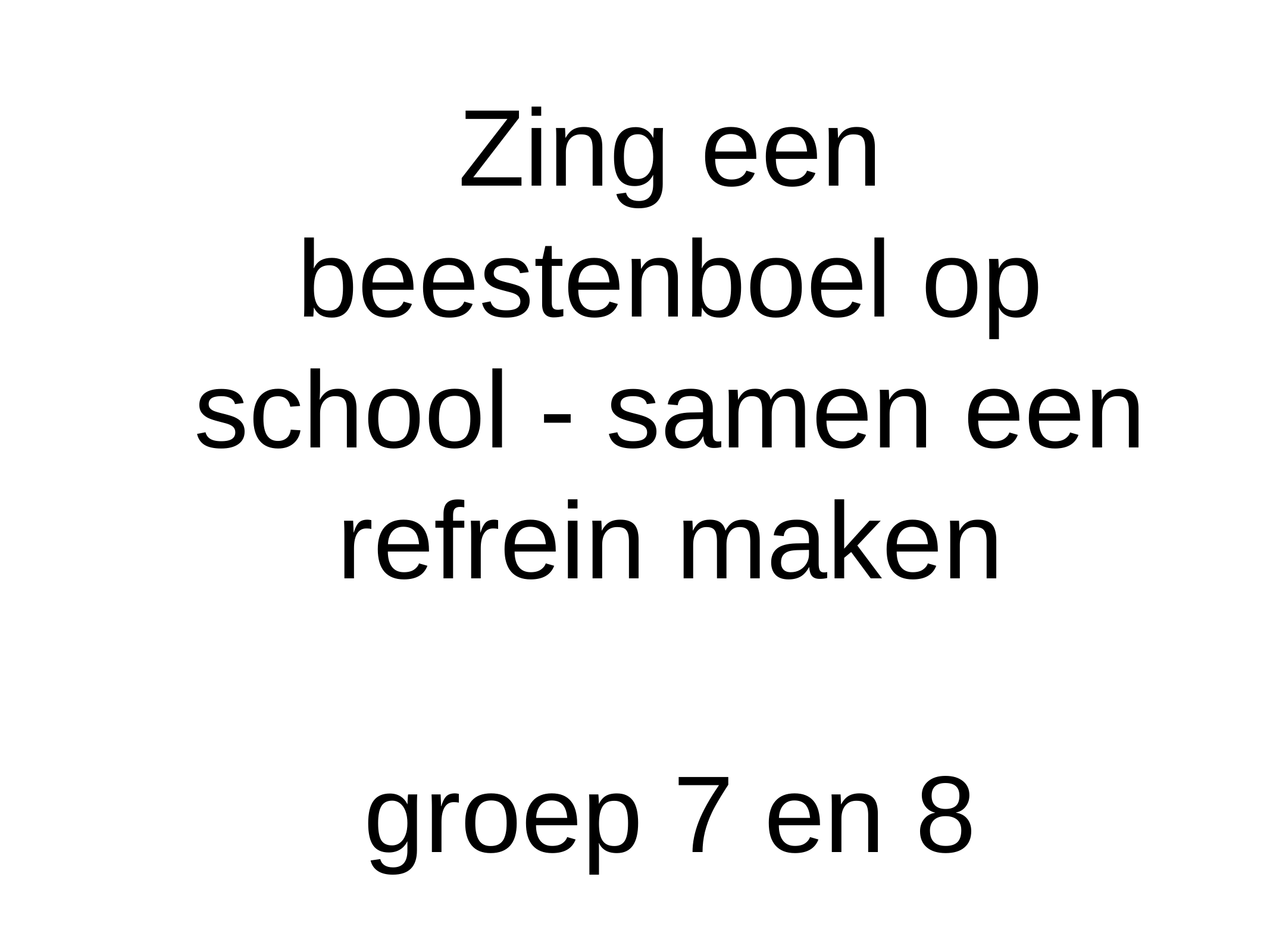

# Zing een beestenboel op school - samen een refrein maken groep 7 en 8